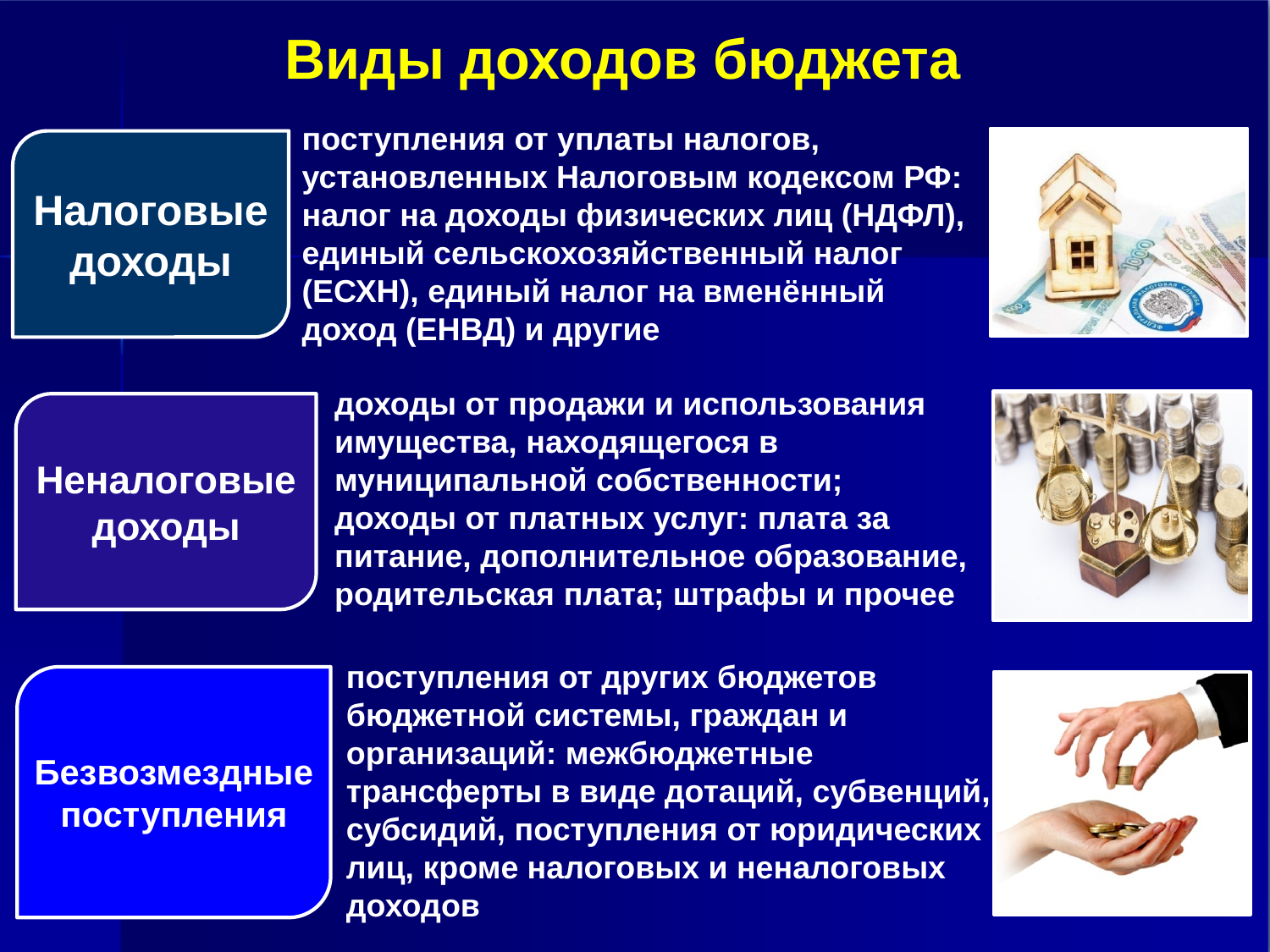

Виды доходов бюджета
поступления от уплаты налогов, установленных Налоговым кодексом РФ: налог на доходы физических лиц (НДФЛ), единый сельскохозяйственный налог (ЕСХН), единый налог на вменённый
доход (ЕНВД) и другие

Налоговые доходы
доходы от продажи и использования имущества, находящегося в муниципальной собственности;
доходы от платных услуг: плата за питание, дополнительное образование, родительская плата; штрафы и прочее

Неналоговые доходы
поступления от других бюджетов бюджетной системы, граждан и организаций: межбюджетные трансферты в виде дотаций, субвенций, субсидий, поступления от юридических лиц, кроме налоговых и неналоговых доходов
Безвозмездные поступления